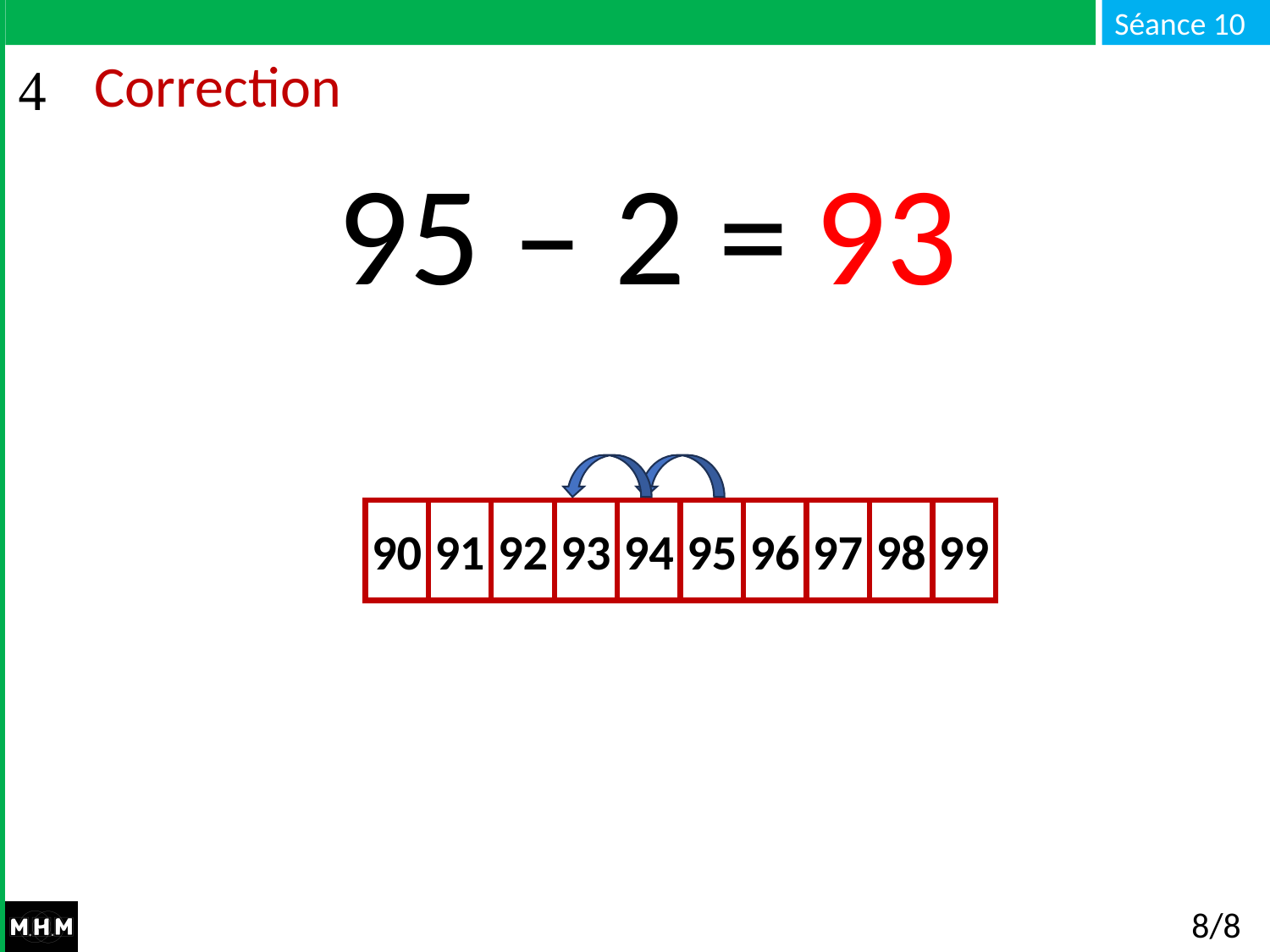

# Correction
95 – 2 = …
93

93
90
92
94
95
96
97
98
99
91
8/8